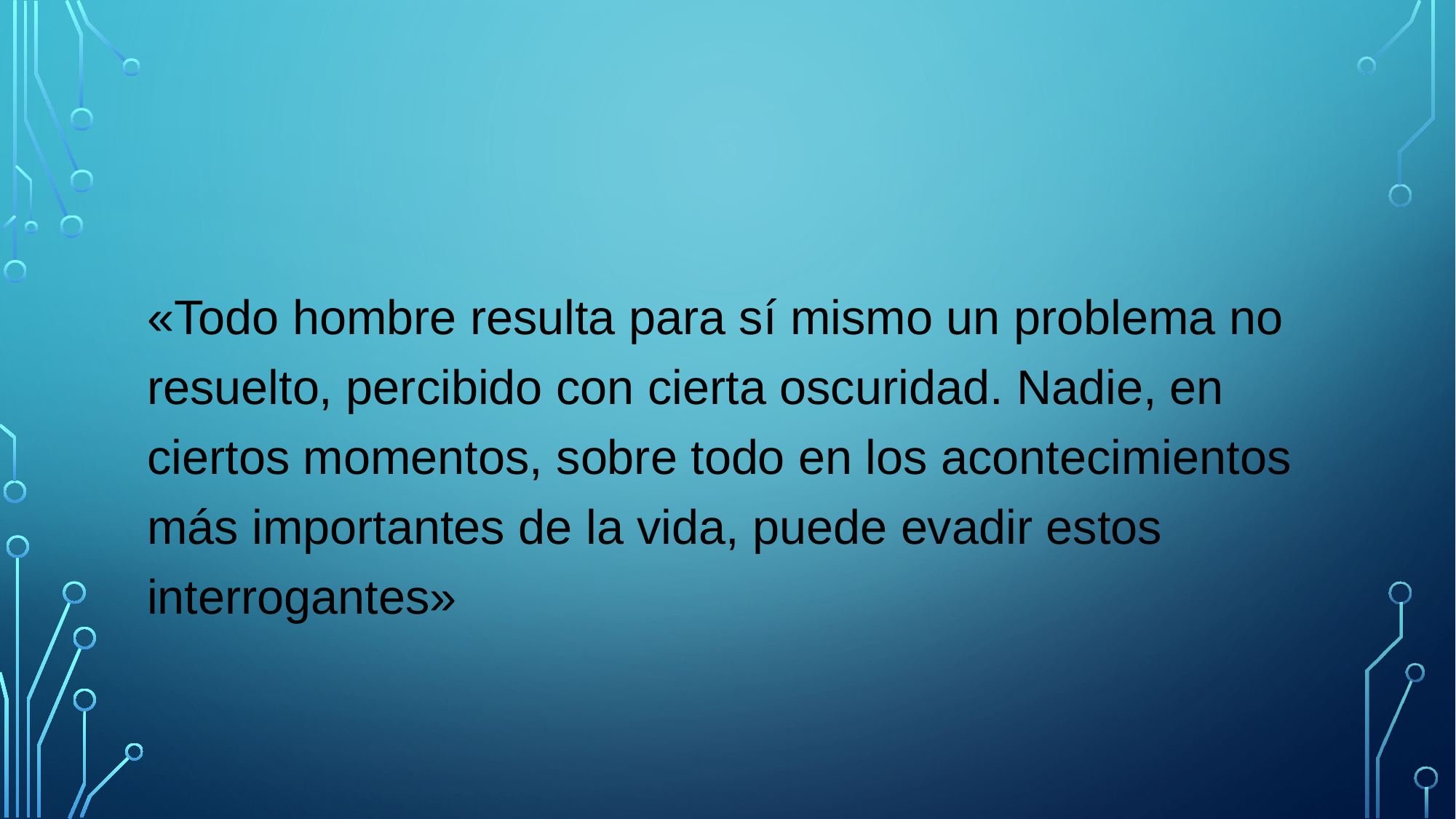

«Todo hombre resulta para sí mismo un problema no resuelto, percibido con cierta oscuridad. Nadie, en ciertos momentos, sobre todo en los acontecimientos más importantes de la vida, puede evadir estos interrogantes»